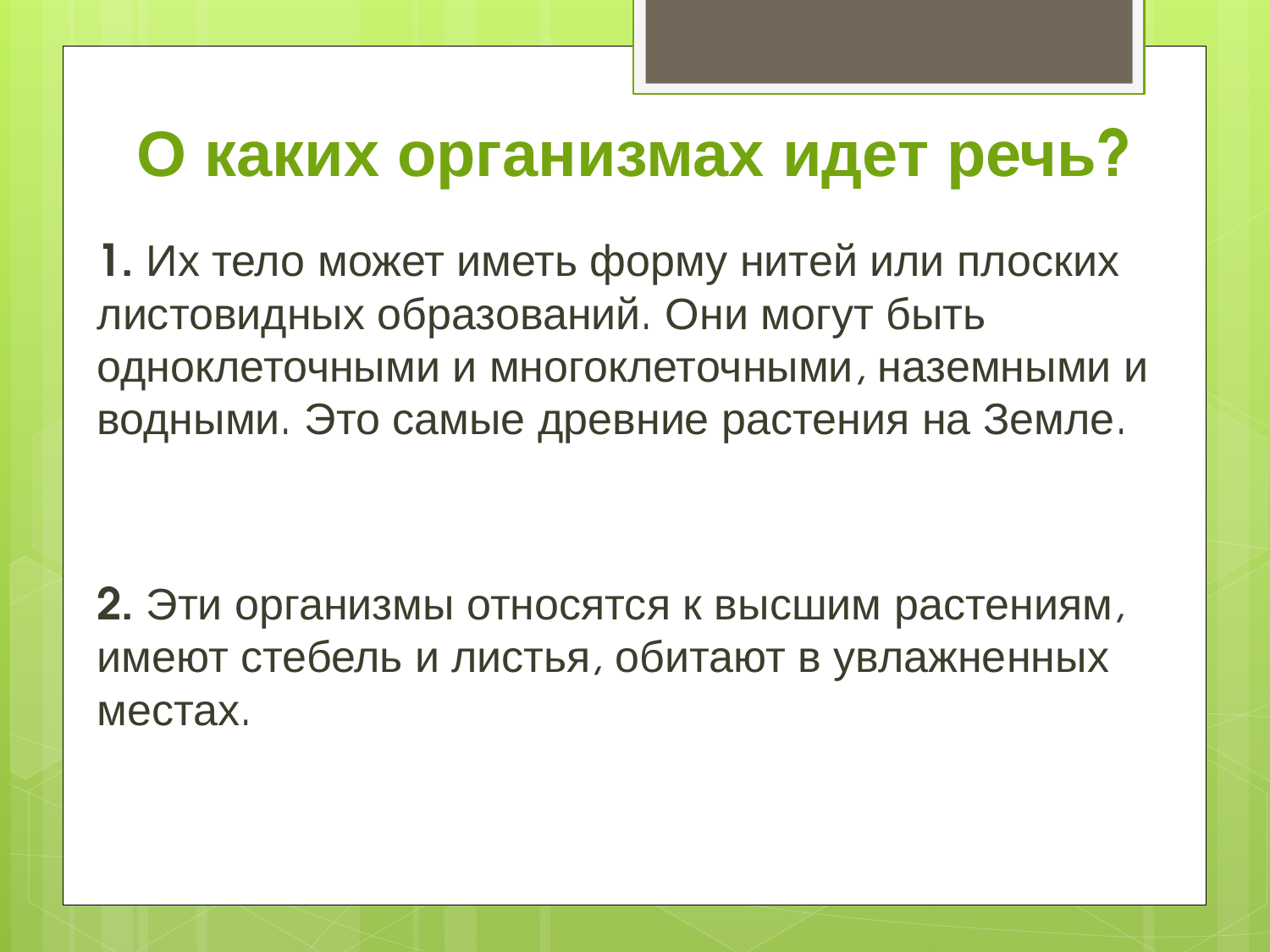

# О каких организмах идет речь?
1. Их тело может иметь форму нитей или плоских листовидных образований. Они могут быть одноклеточными и многоклеточными, наземными и водными. Это самые древние растения на Земле.

2. Эти организмы относятся к высшим растениям, имеют стебель и листья, обитают в увлажненных местах.